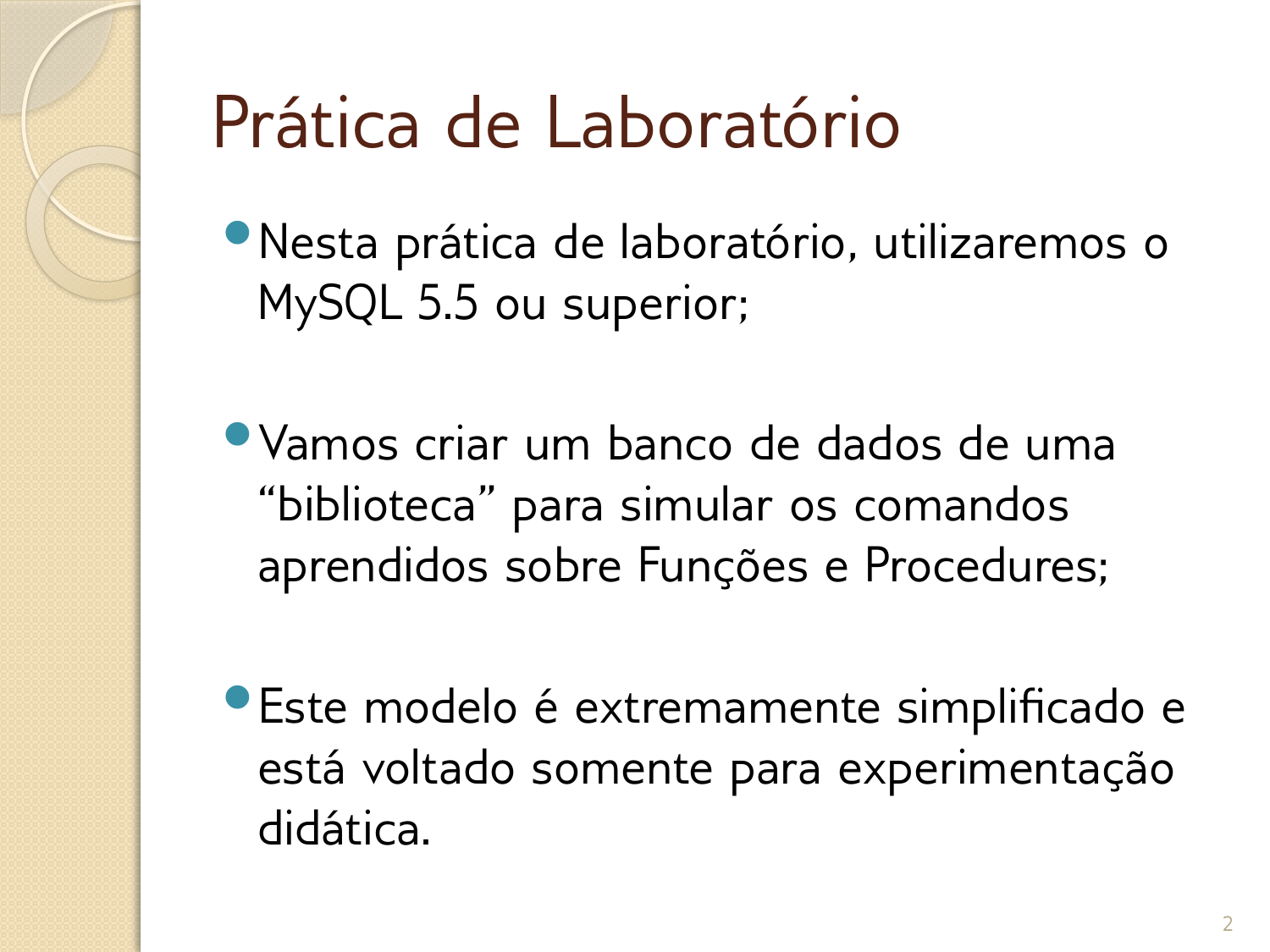

# Prática de Laboratório
Nesta prática de laboratório, utilizaremos o MySQL 5.5 ou superior;

Vamos criar um banco de dados de uma “biblioteca” para simular os comandos aprendidos sobre Funções e Procedures;

Este modelo é extremamente simplificado e está voltado somente para experimentação didática.
2